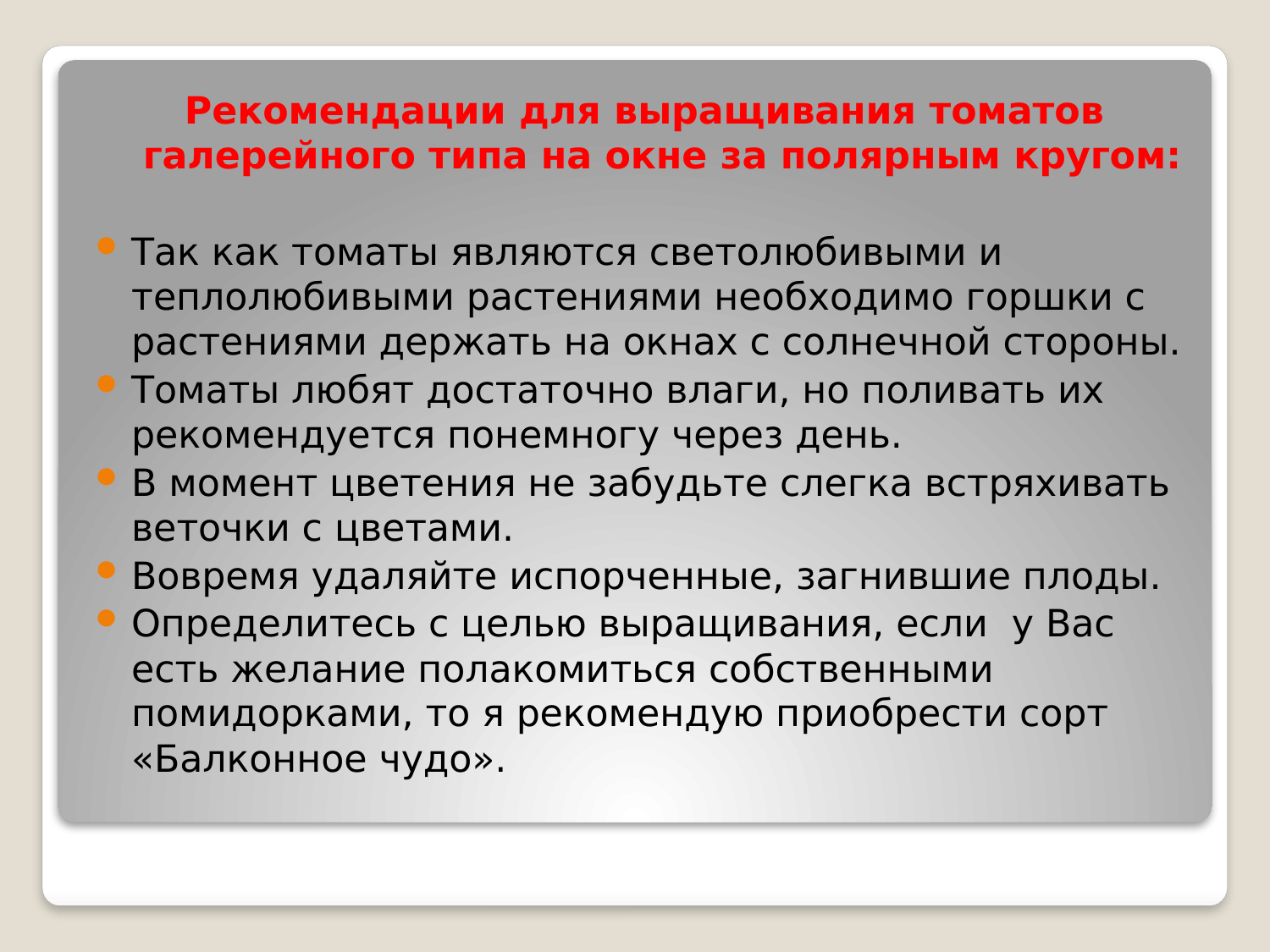

Рекомендации для выращивания томатов галерейного типа на окне за полярным кругом:

Так как томаты являются светолюбивыми и теплолюбивыми растениями необходимо горшки с растениями держать на окнах с солнечной стороны.
Томаты любят достаточно влаги, но поливать их рекомендуется понемногу через день.
В момент цветения не забудьте слегка встряхивать веточки с цветами.
Вовремя удаляйте испорченные, загнившие плоды.
Определитесь с целью выращивания, если  у Вас есть желание полакомиться собственными помидорками, то я рекомендую приобрести сорт «Балконное чудо».
#